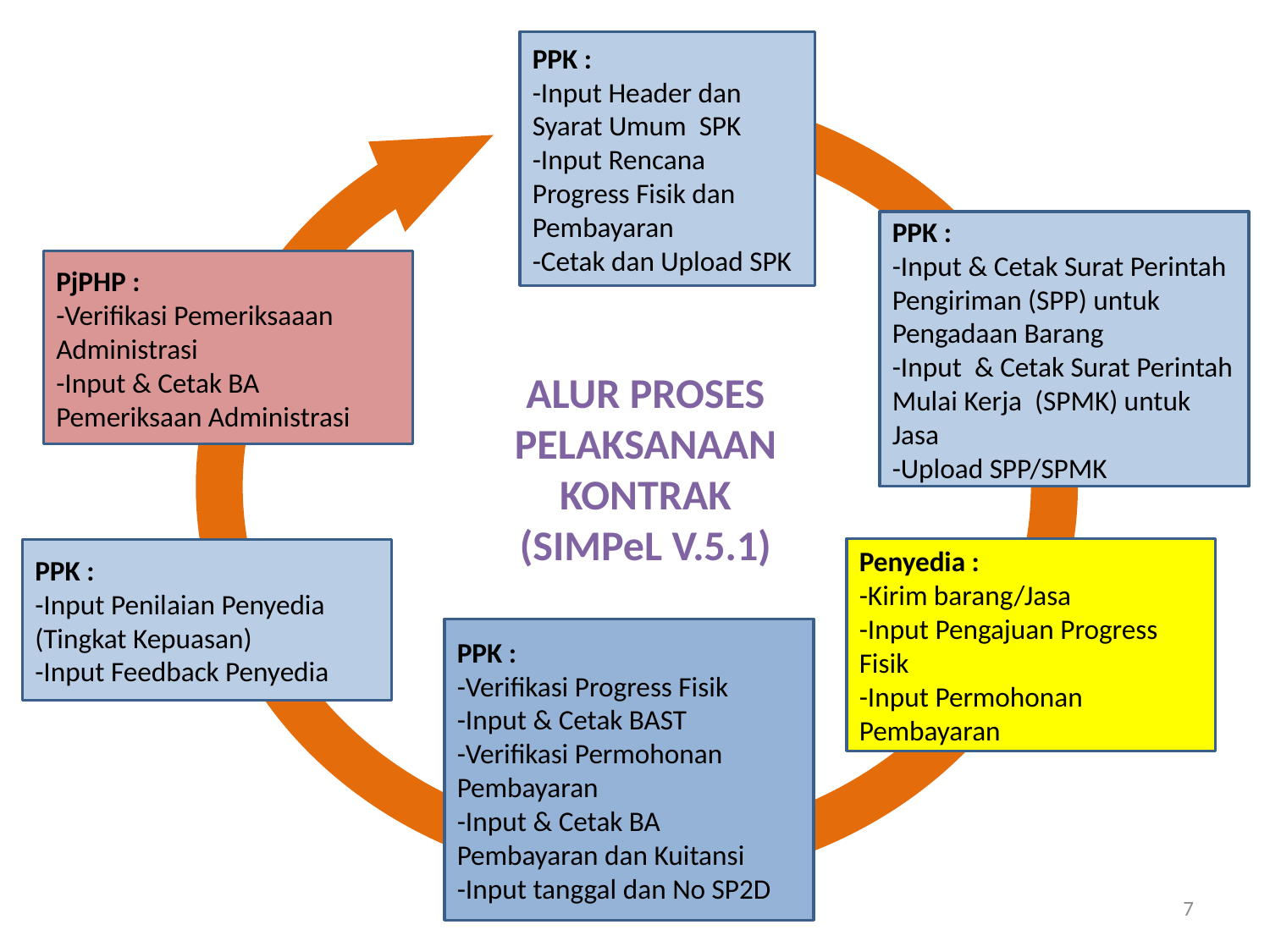

PPK :
-Input Header dan Syarat Umum  SPK
-Input Rencana Progress Fisik dan Pembayaran
-Cetak dan Upload SPK

PPK :
-Input & Cetak Surat Perintah Pengiriman (SPP) untuk Pengadaan Barang
-Input  & Cetak Surat Perintah Mulai Kerja  (SPMK) untuk Jasa
-Upload SPP/SPMK

PjPHP :
-Verifikasi Pemeriksaaan Administrasi
-Input & Cetak BA Pemeriksaan Administrasi

ALUR PROSES
PELAKSANAAN KONTRAK
(SIMPeL V.5.1)
Penyedia :
-Kirim barang/Jasa
-Input Pengajuan Progress   Fisik
-Input Permohonan Pembayaran

PPK :
-Input Penilaian Penyedia (Tingkat Kepuasan)
-Input Feedback Penyedia

PPK :
-Verifikasi Progress Fisik
-Input & Cetak BAST
-Verifikasi Permohonan Pembayaran
-Input & Cetak BA Pembayaran dan Kuitansi
-Input tanggal dan No SP2D

7